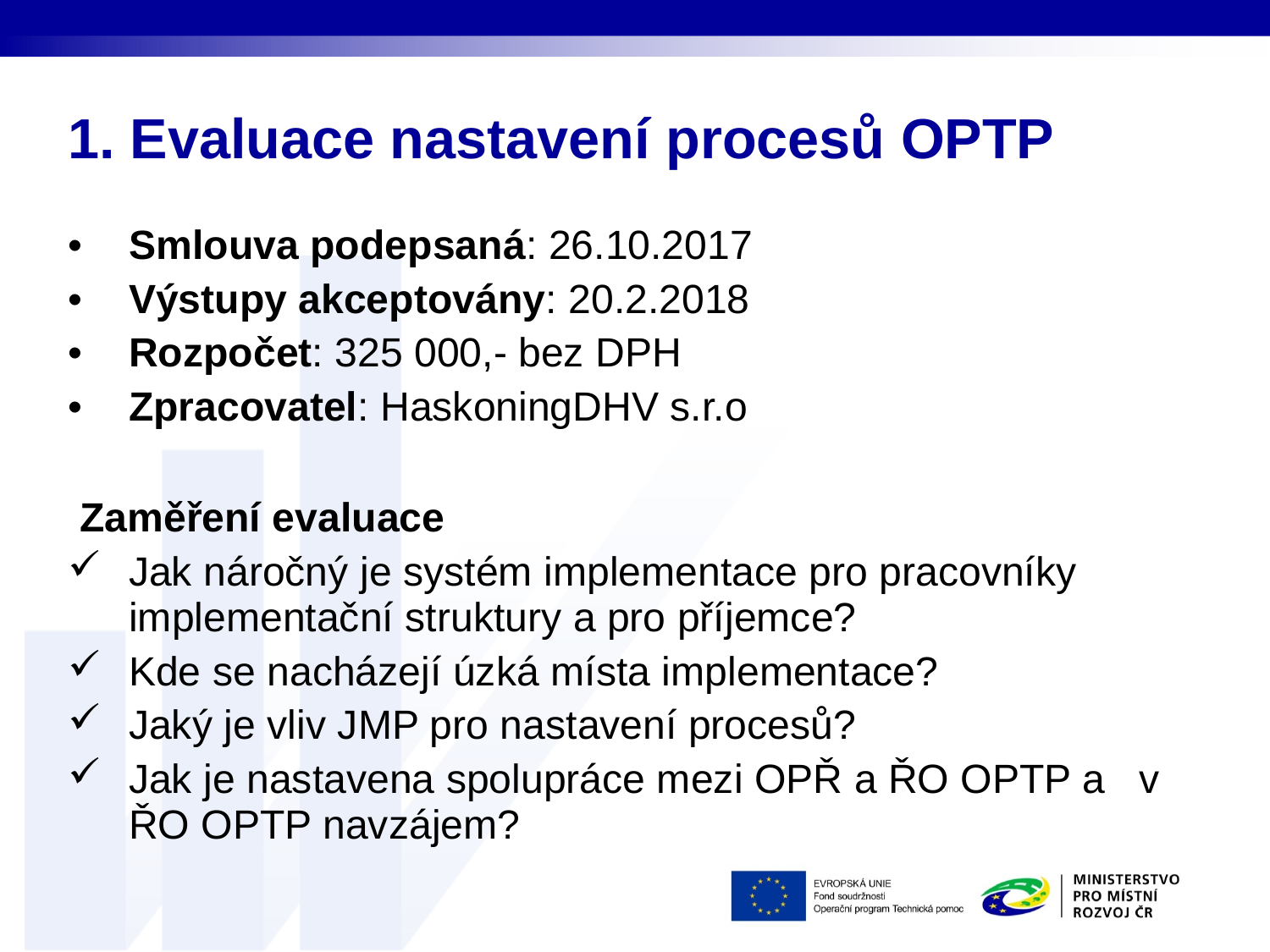

# 1. Evaluace nastavení procesů OPTP
Smlouva podepsaná: 26.10.2017
Výstupy akceptovány: 20.2.2018
Rozpočet: 325 000,- bez DPH
Zpracovatel: HaskoningDHV s.r.o

 Zaměření evaluace
Jak náročný je systém implementace pro pracovníky implementační struktury a pro příjemce?
Kde se nacházejí úzká místa implementace?
Jaký je vliv JMP pro nastavení procesů?
Jak je nastavena spolupráce mezi OPŘ a ŘO OPTP a   v ŘO OPTP navzájem?